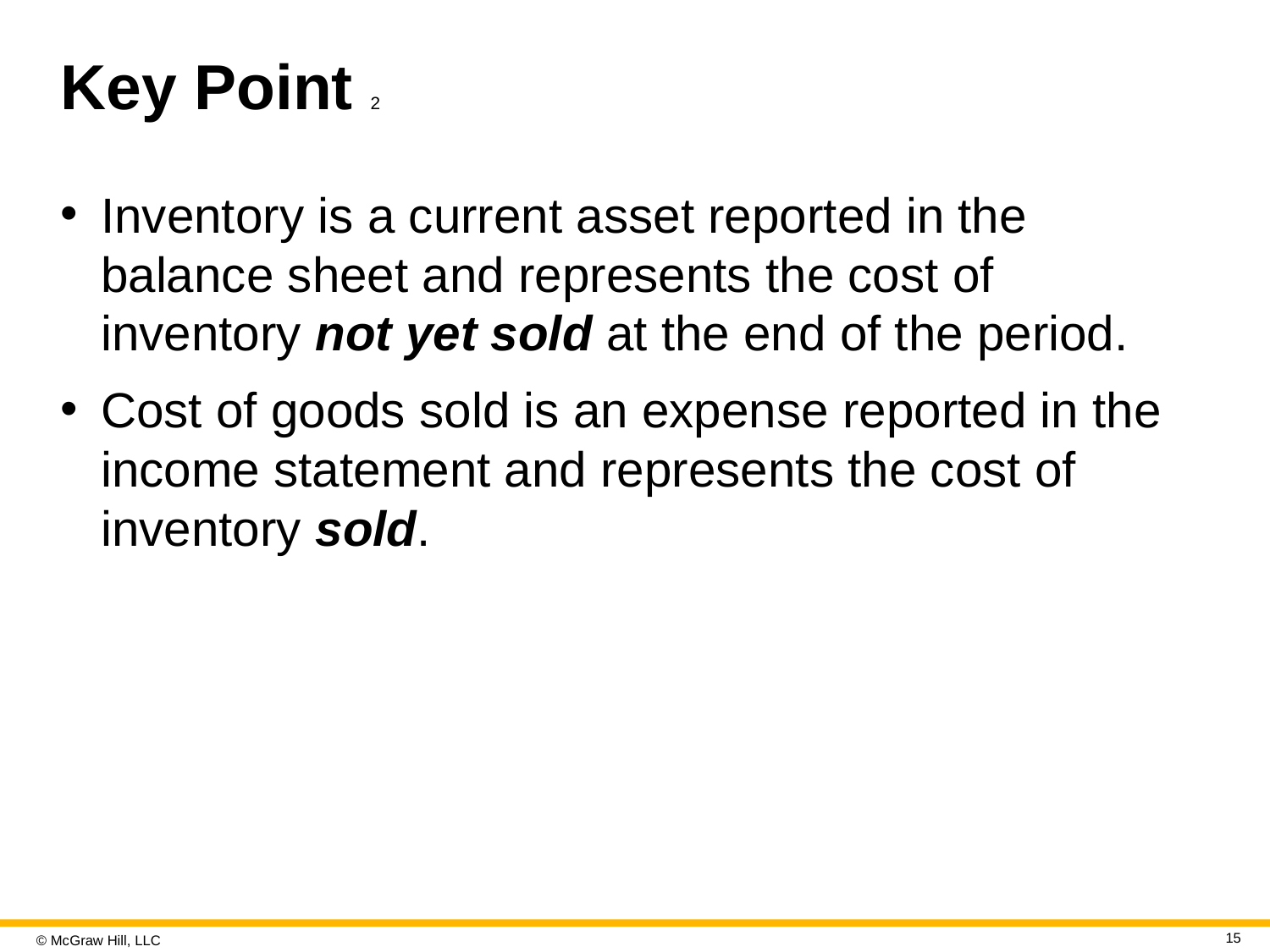

# Key Point 2
Inventory is a current asset reported in the balance sheet and represents the cost of inventory not yet sold at the end of the period.
Cost of goods sold is an expense reported in the income statement and represents the cost of inventory sold.
15